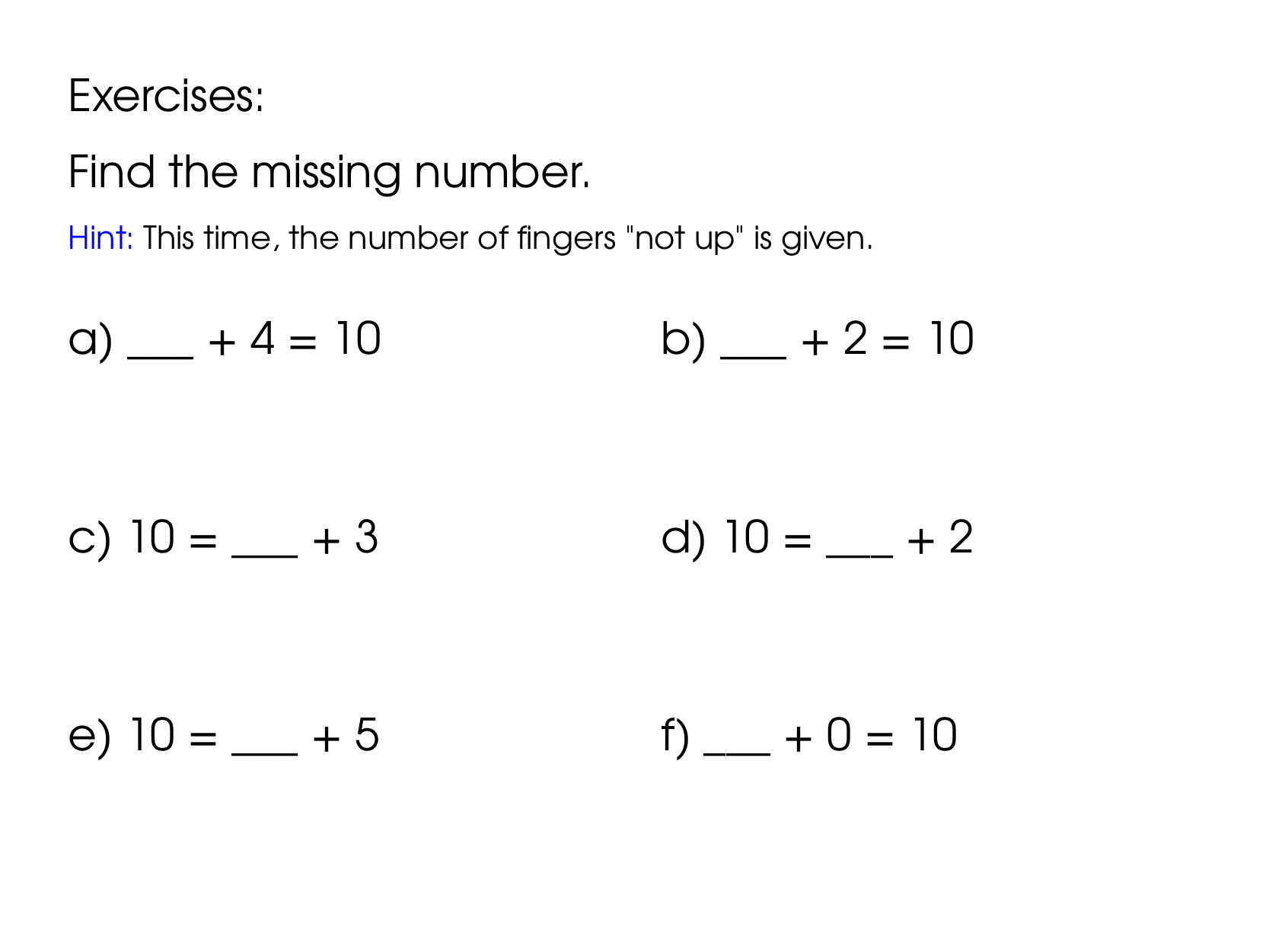

Exercises:
Find the missing number.
Hint: This time, the number of fingers "not up" is given.
a) ___ + 4 = 10
b) ___ + 2 = 10
c) 10 = ___ + 3
d) 10 = ___ + 2
e) 10 = ___ + 5
f) ___ + 0 = 10